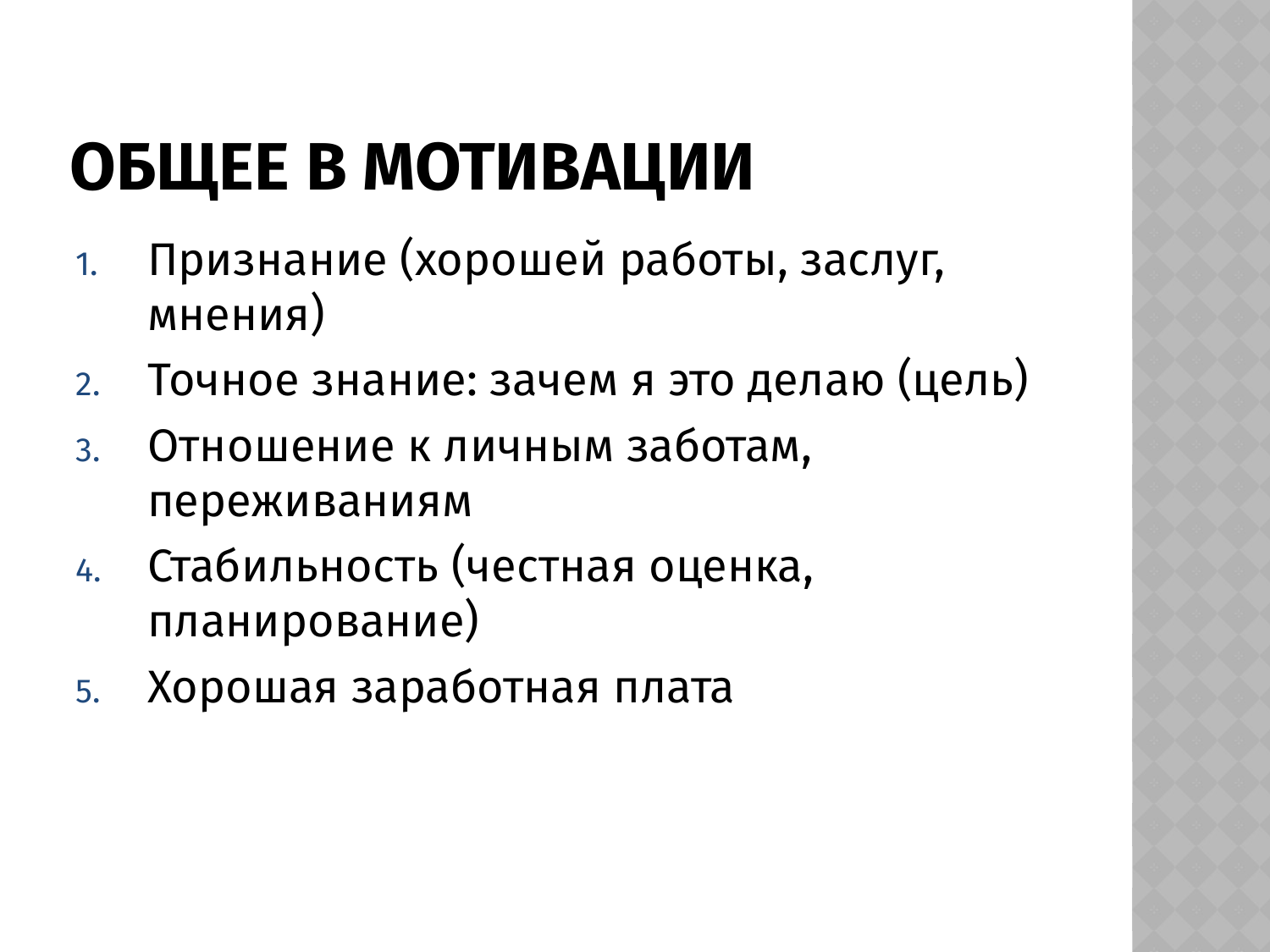

# Общее в мотивации
Признание (хорошей работы, заслуг, мнения)
Точное знание: зачем я это делаю (цель)
Отношение к личным заботам, переживаниям
Стабильность (честная оценка, планирование)
Хорошая заработная плата